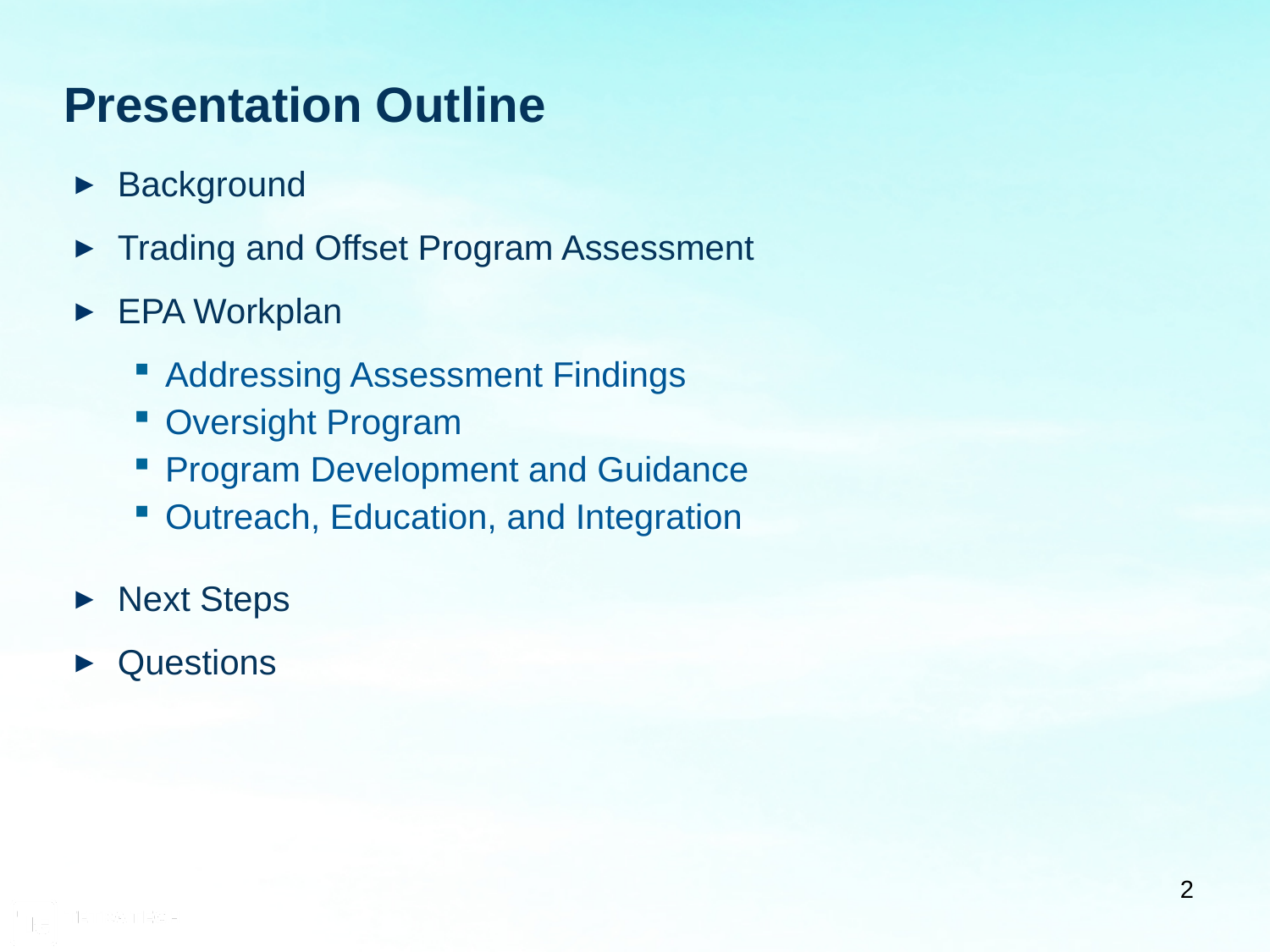

# Presentation Outline
Background

Trading and Offset Program Assessment

EPA Workplan

Addressing Assessment Findings
Oversight Program
Program Development and Guidance
Outreach, Education, and Integration

Next Steps

Questions

2